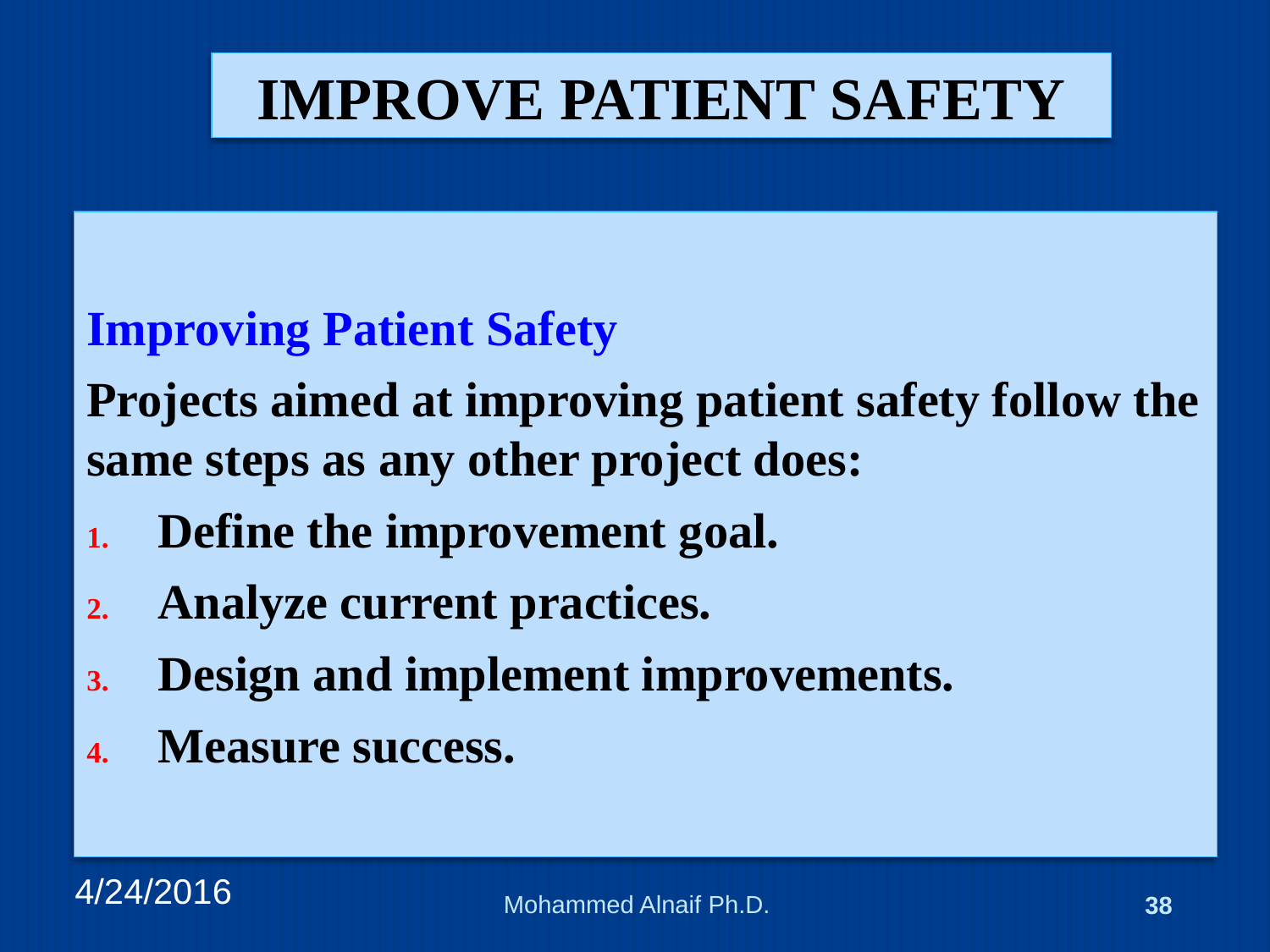

# improve patient safety
Improving Patient Safety
Projects aimed at improving patient safety follow the same steps as any other project does:
Define the improvement goal.
Analyze current practices.
Design and implement improvements.
Measure success.
4/24/2016
Mohammed Alnaif Ph.D.
38